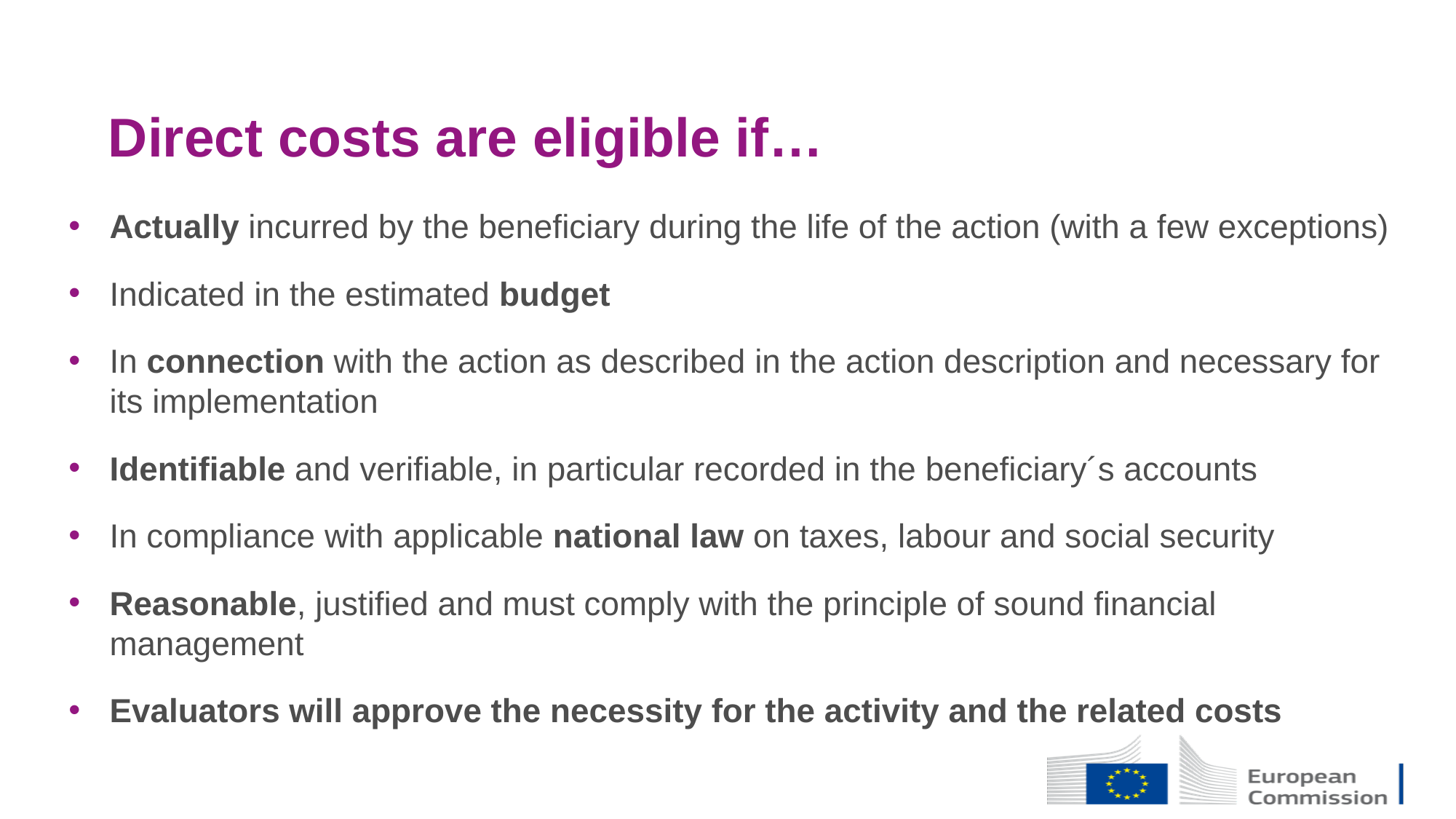

# Direct costs are eligible if…
Actually incurred by the beneficiary during the life of the action (with a few exceptions)
Indicated in the estimated budget
In connection with the action as described in the action description and necessary for its implementation
Identifiable and verifiable, in particular recorded in the beneficiary´s accounts
In compliance with applicable national law on taxes, labour and social security
Reasonable, justified and must comply with the principle of sound financial management
Evaluators will approve the necessity for the activity and the related costs